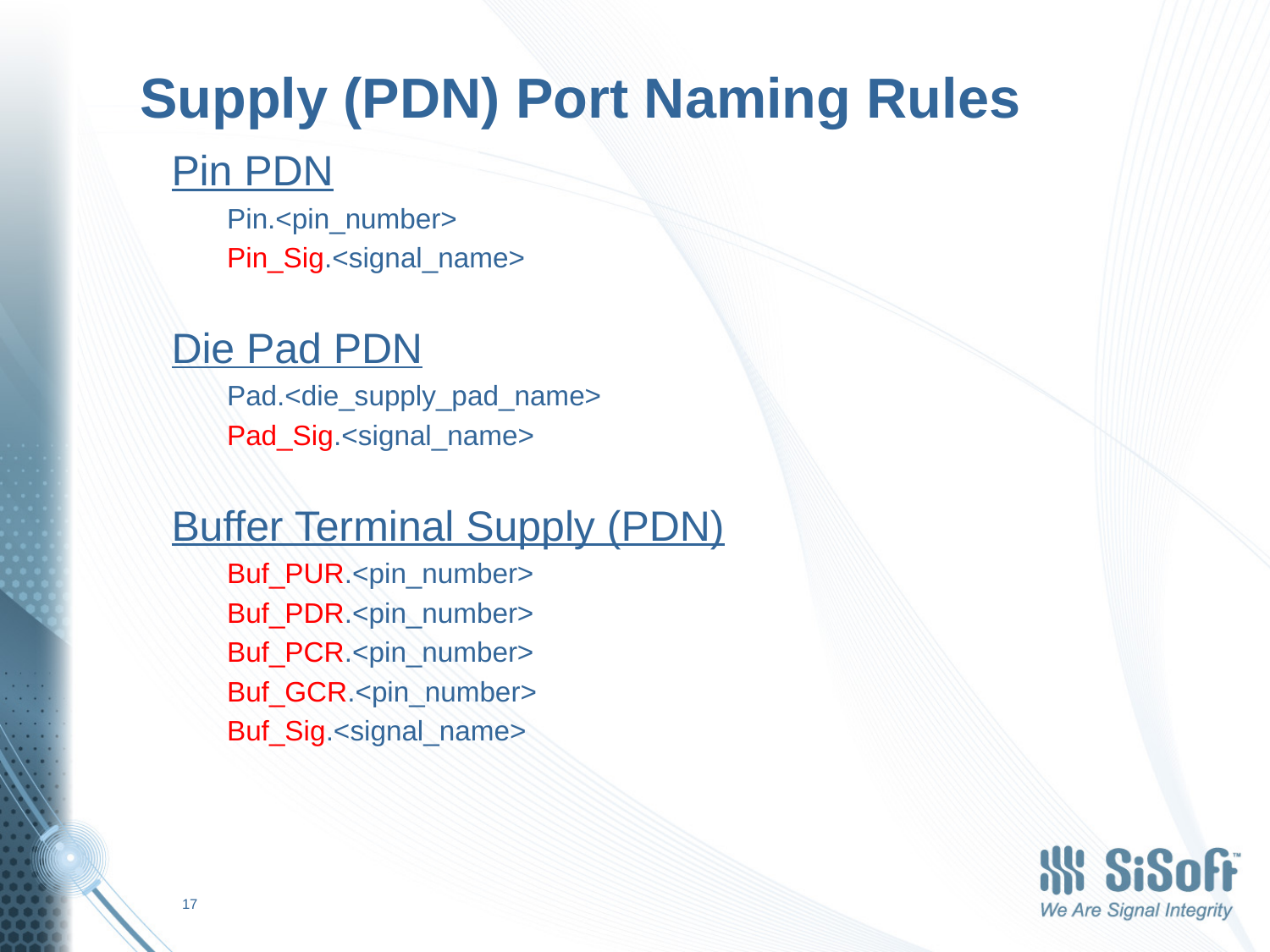

# Supply (PDN) Port Naming Rules
Pin PDN
Pin.<pin_number>
Pin_Sig.<signal_name>

Die Pad PDN
Pad.<die_supply_pad_name>
Pad_Sig.<signal_name>

Buffer Terminal Supply (PDN)
Buf_PUR.<pin_number>
Buf_PDR.<pin_number>
Buf_PCR.<pin_number>
Buf_GCR.<pin_number>
Buf_Sig.<signal_name>

17